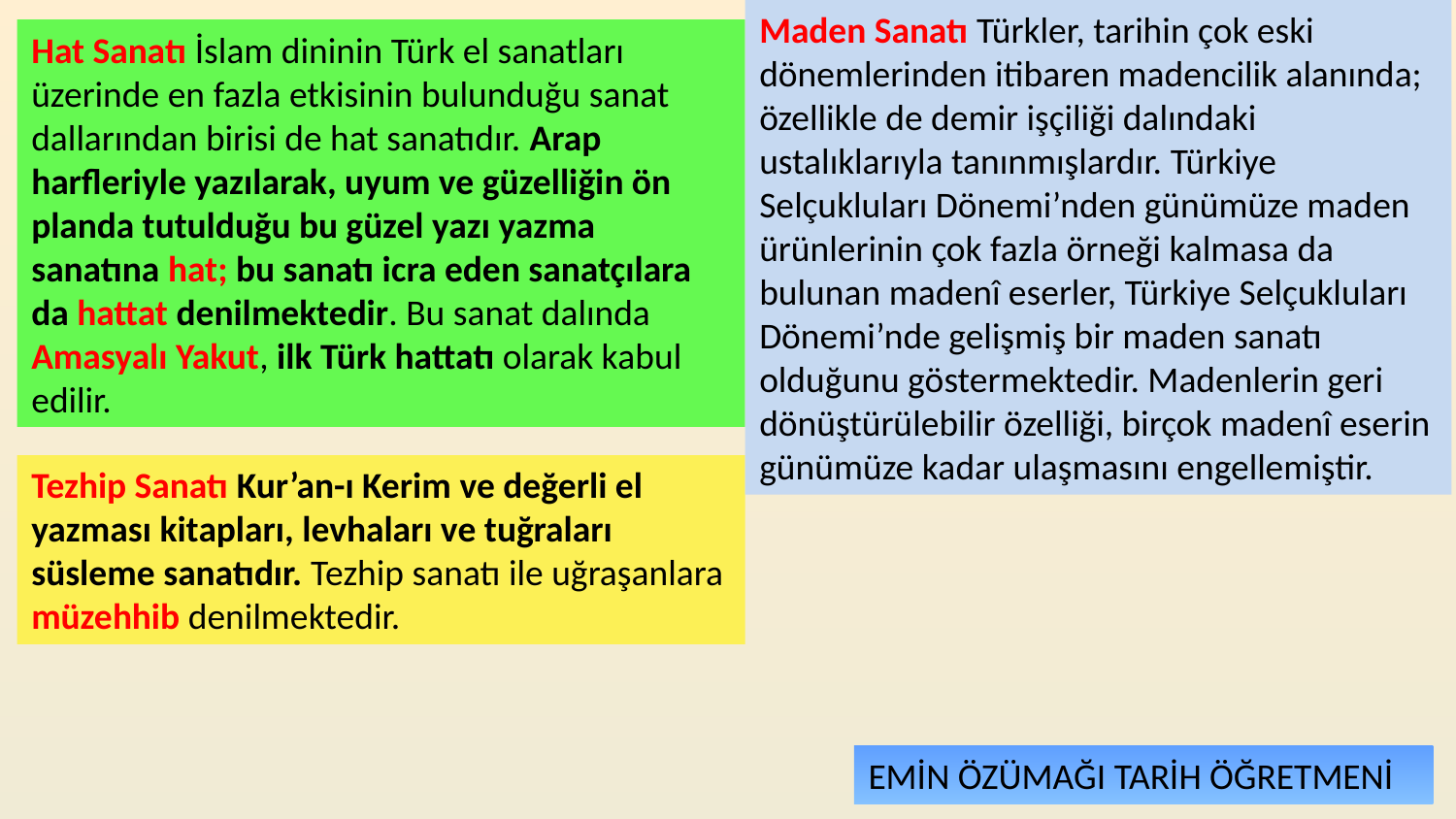

Maden Sanatı Türkler, tarihin çok eski dönemlerinden itibaren madencilik alanında; özellikle de demir işçiliği dalındaki ustalıklarıyla tanınmışlardır. Türkiye Selçukluları Dönemi’nden günümüze maden ürünlerinin çok fazla örneği kalmasa da bulunan madenî eserler, Türkiye Selçukluları Dönemi’nde gelişmiş bir maden sanatı olduğunu göstermektedir. Madenlerin geri dönüştürülebilir özelliği, birçok madenî eserin günümüze kadar ulaşmasını engellemiştir.
Hat Sanatı İslam dininin Türk el sanatları üzerinde en fazla etkisinin bulunduğu sanat dallarından birisi de hat sanatıdır. Arap harfleriyle yazılarak, uyum ve güzelliğin ön planda tutulduğu bu güzel yazı yazma sanatına hat; bu sanatı icra eden sanatçılara da hattat denilmektedir. Bu sanat dalında Amasyalı Yakut, ilk Türk hattatı olarak kabul edilir.
Tezhip Sanatı Kur’an-ı Kerim ve değerli el yazması kitapları, levhaları ve tuğraları süsleme sanatıdır. Tezhip sanatı ile uğraşanlara müzehhib denilmektedir.
EMİN ÖZÜMAĞI TARİH ÖĞRETMENİ